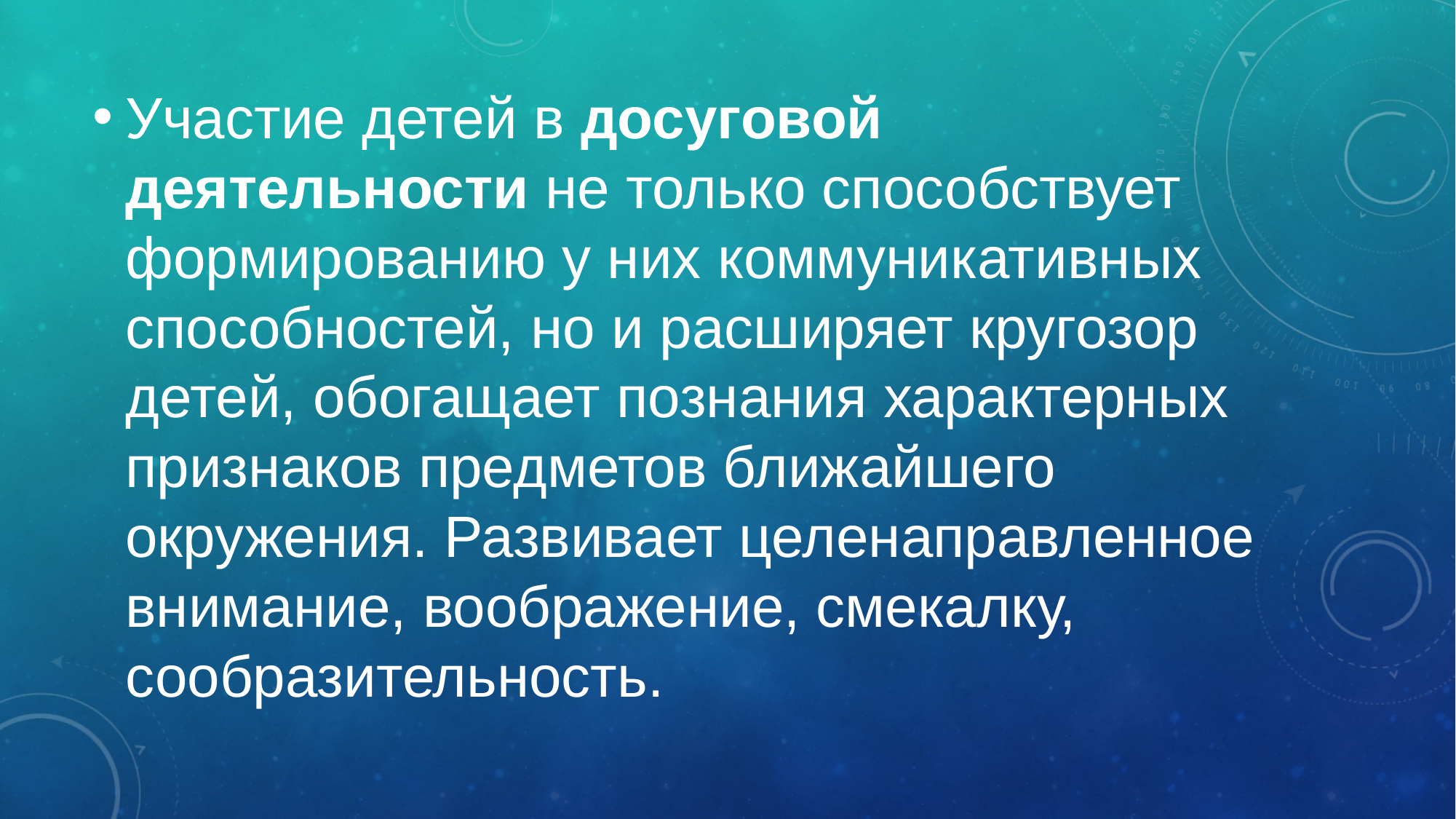

#
Участие детей в досуговой деятельности не только способствует формированию у них коммуникативных способностей, но и расширяет кругозор детей, обогащает познания характерных признаков предметов ближайшего окружения. Развивает целенаправленное внимание, воображение, смекалку, сообразительность.